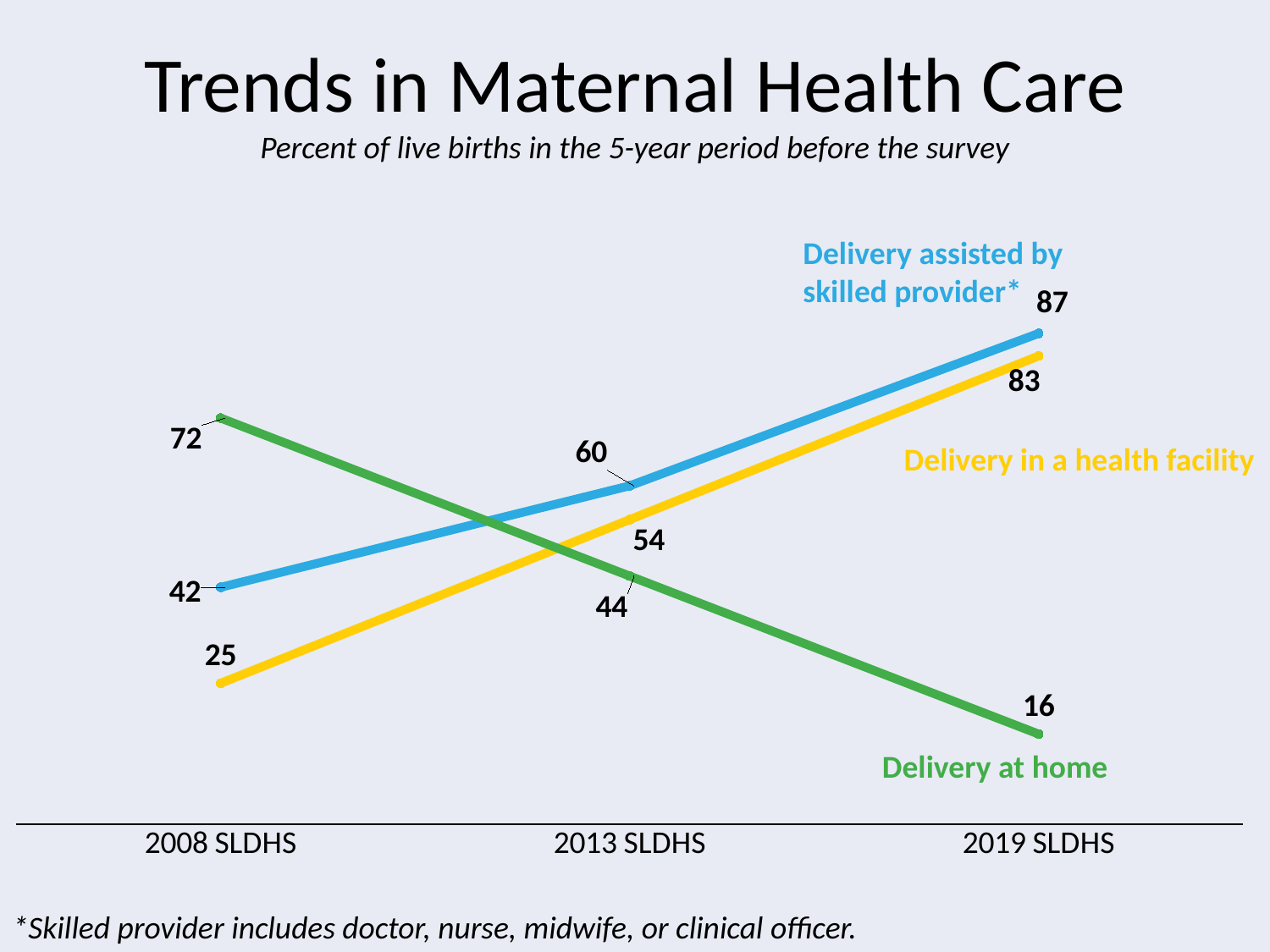

# Trends in Maternal Health Care
Percent of live births in the 5-year period before the survey

### Chart

| Category | Delivery in a health facility | Delivery assisted by a skilled provider | Delivery at home |
|---|---|---|---|
| 2008 SLDHS | 25.0 | 42.0 | 72.0 |
| 2013 SLDHS | 54.0 | 60.0 | 44.0 |
| 2019 SLDHS | 83.0 | 87.0 | 16.0 |
Delivery assisted by
skilled provider*
Delivery in a health facility
Delivery at home
*Skilled provider includes doctor, nurse, midwife, or clinical officer.